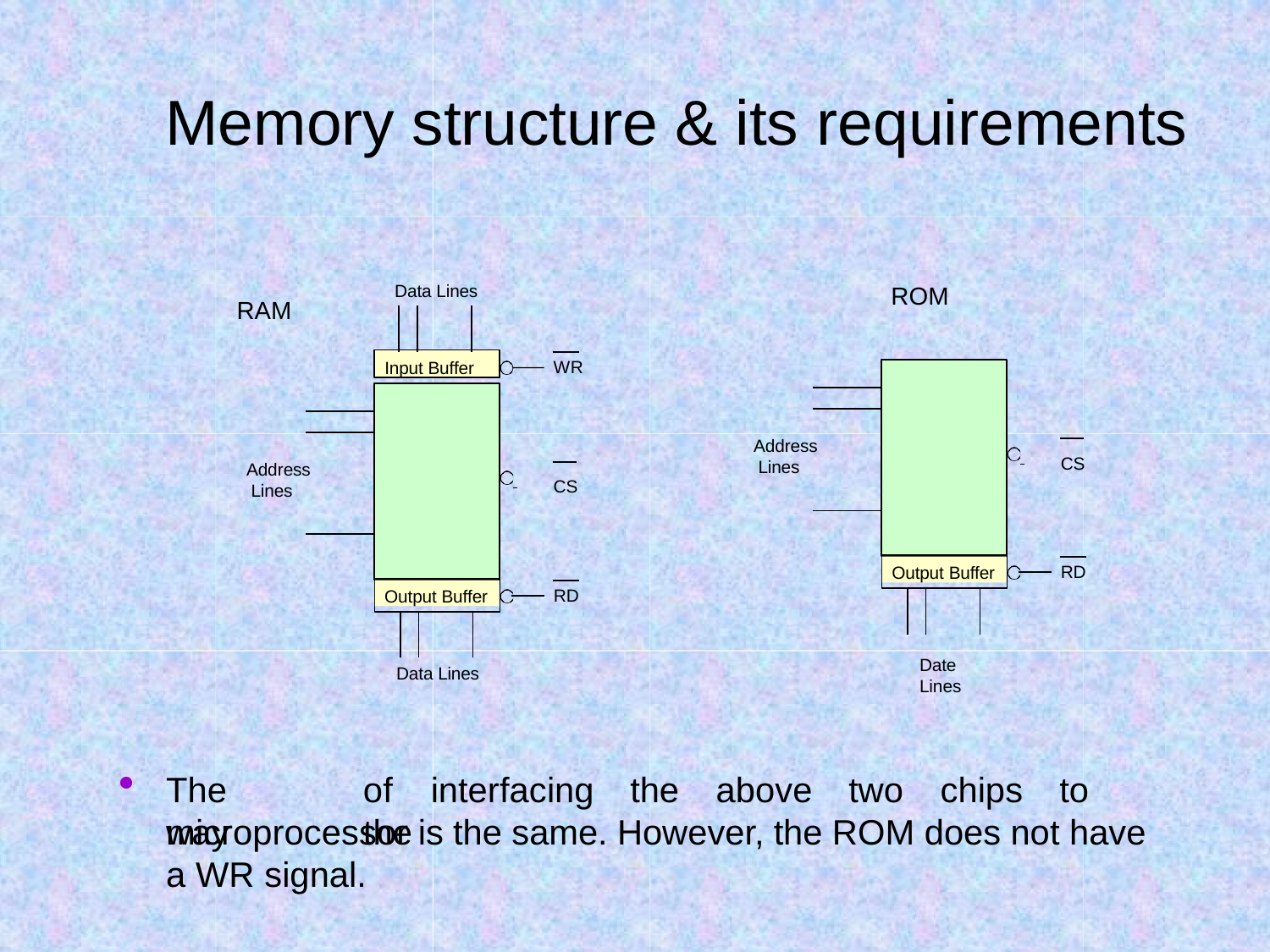

# Memory structure & its requirements
Data Lines
ROM
RAM

Input Buffer

WR

Address  Lines

 	 CS

Address  Lines

 	 CS

Output Buffer

RD

Output Buffer

RD

Date  Lines
Data Lines
The	way
of	interfacing	the	above	two	chips	to	the
microprocessor is the same. However, the ROM does not have  a WR signal.